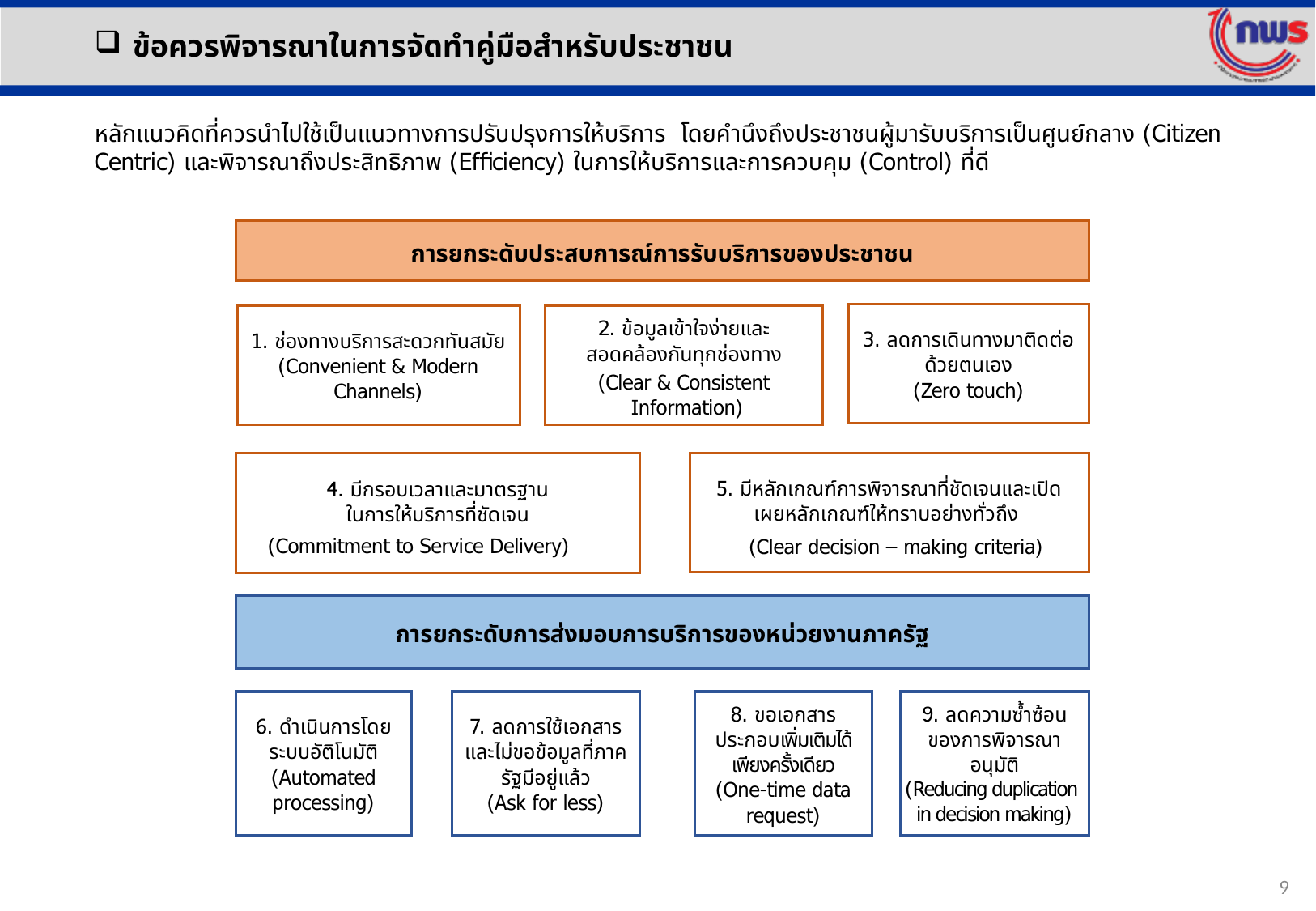

ข้อควรพิจารณาในการจัดทำคู่มือสำหรับประชาชน
หลักแนวคิดที่ควรนำไปใช้เป็นแนวทางการปรับปรุงการให้บริการ  โดยคำนึงถึงประชาชนผู้มารับบริการเป็นศูนย์กลาง (Citizen Centric) และพิจารณาถึงประสิทธิภาพ (Efficiency) ในการให้บริการและการควบคุม (Control) ที่ดี
การยกระดับประสบการณ์การรับบริการของประชาชน
3. ลดการเดินทางมาติดต่อด้วยตนเอง
(Zero touch)
1. ช่องทางบริการสะดวกทันสมัย
(Convenient & Modern Channels)
2. ข้อมูลเข้าใจง่ายและสอดคล้องกันทุกช่องทาง

(Clear & Consistent
 Information)
5. มีหลักเกณฑ์การพิจารณาที่ชัดเจนและเปิดเผยหลักเกณฑ์ให้ทราบอย่างทั่วถึง
4. มีกรอบเวลาและมาตรฐาน
ในการให้บริการที่ชัดเจน

(Commitment to Service Delivery)
(Clear decision – making criteria)
การยกระดับการส่งมอบการบริการของหน่วยงานภาครัฐ
6. ดำเนินการโดยระบบอัติโนมัติ
(Automated processing)
7. ลดการใช้เอกสารและไม่ขอข้อมูลที่ภาครัฐมีอยู่แล้ว
(Ask for less)
8. ขอเอกสารประกอบเพิ่มเติมได้เพียงครั้งเดียว
(One-time data request)
9. ลดความซ้ำซ้อนของการพิจารณาอนุมัติ

(Reducing duplication
 in decision making)
9